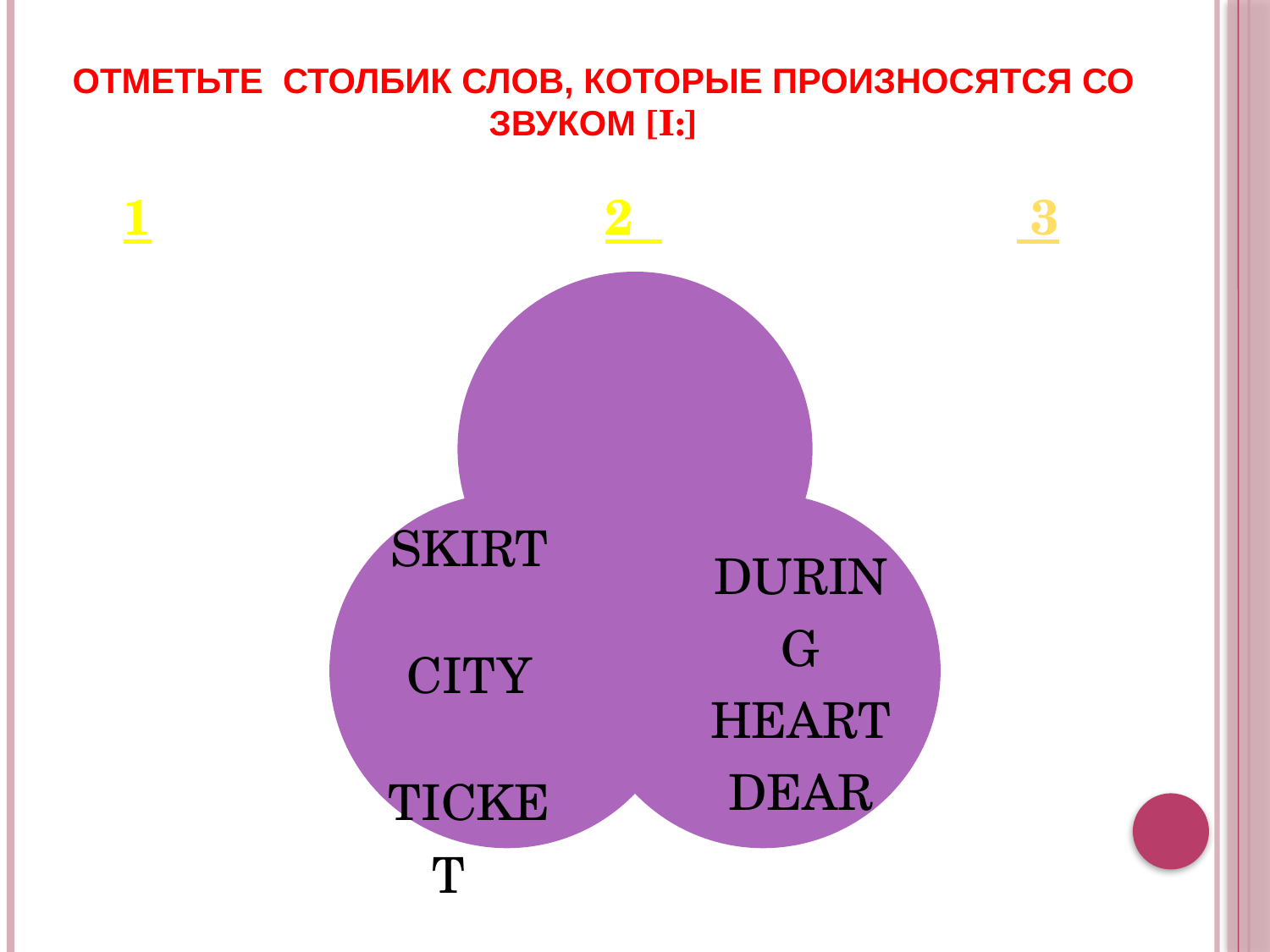

# Отметьте  столбик слов, которые произносятся со звуком [i:] 1                                2                            3
DURING
HEART
DEAR
    SKIRT
     CITY
 TICKET